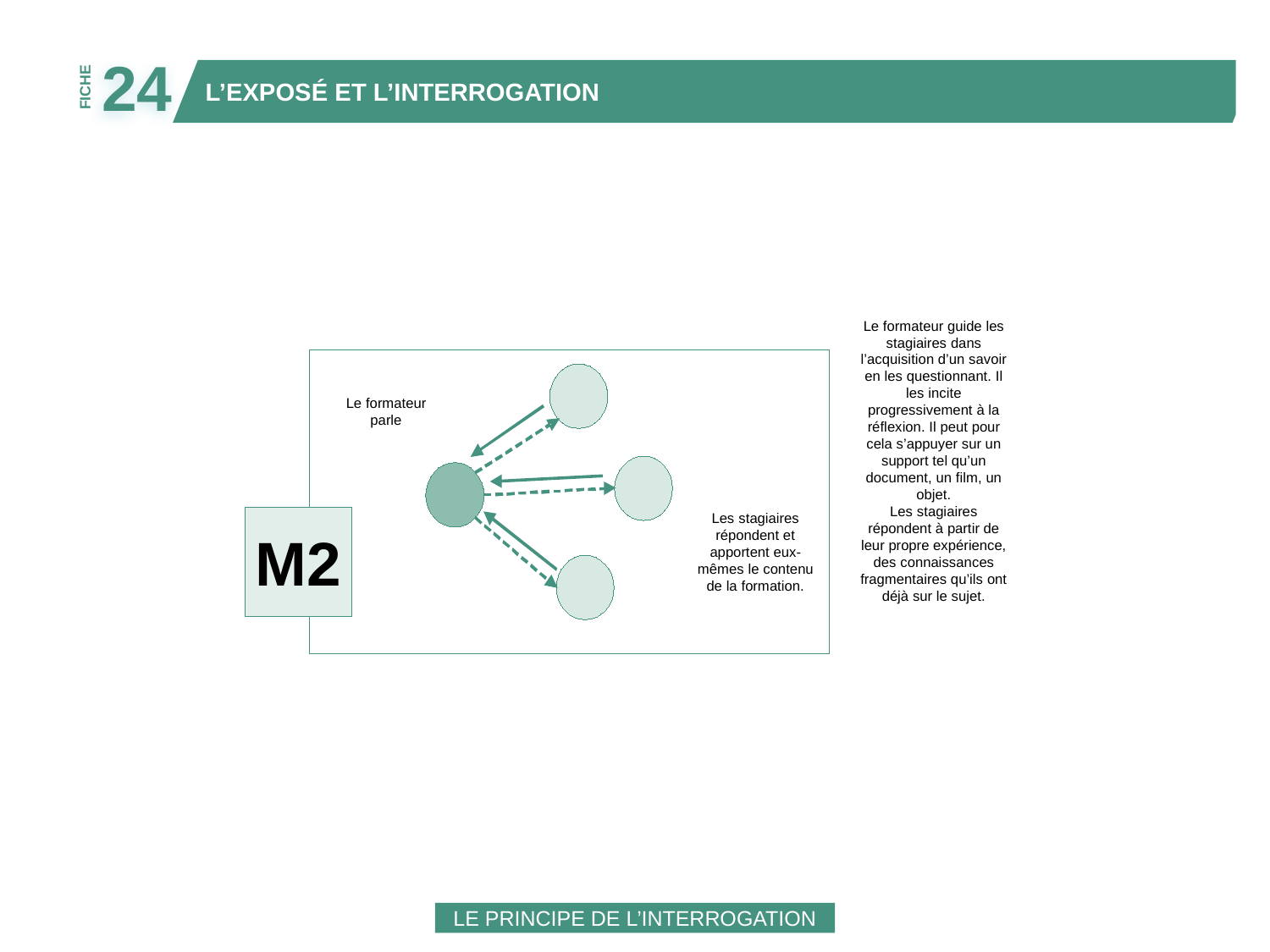

24

L’EXPOSÉ ET L’INTERROGATION
FICHE
Le formateur guide les
stagiaires dans
l’acquisition d’un savoir
en les questionnant. Il
les incite
progressivement à la
réflexion. Il peut pour
cela s’appuyer sur un
support tel qu’un
document, un film, un
objet.
Les stagiaires
répondent à partir de
leur propre expérience,
des connaissances
fragmentaires qu’ils ont
déjà sur le sujet.

Le formateur
parle

Les stagiaires
répondent et
apportent eux-
mêmes le contenu
de la formation.

M2

LE PRINCIPE DE L’INTERROGATION